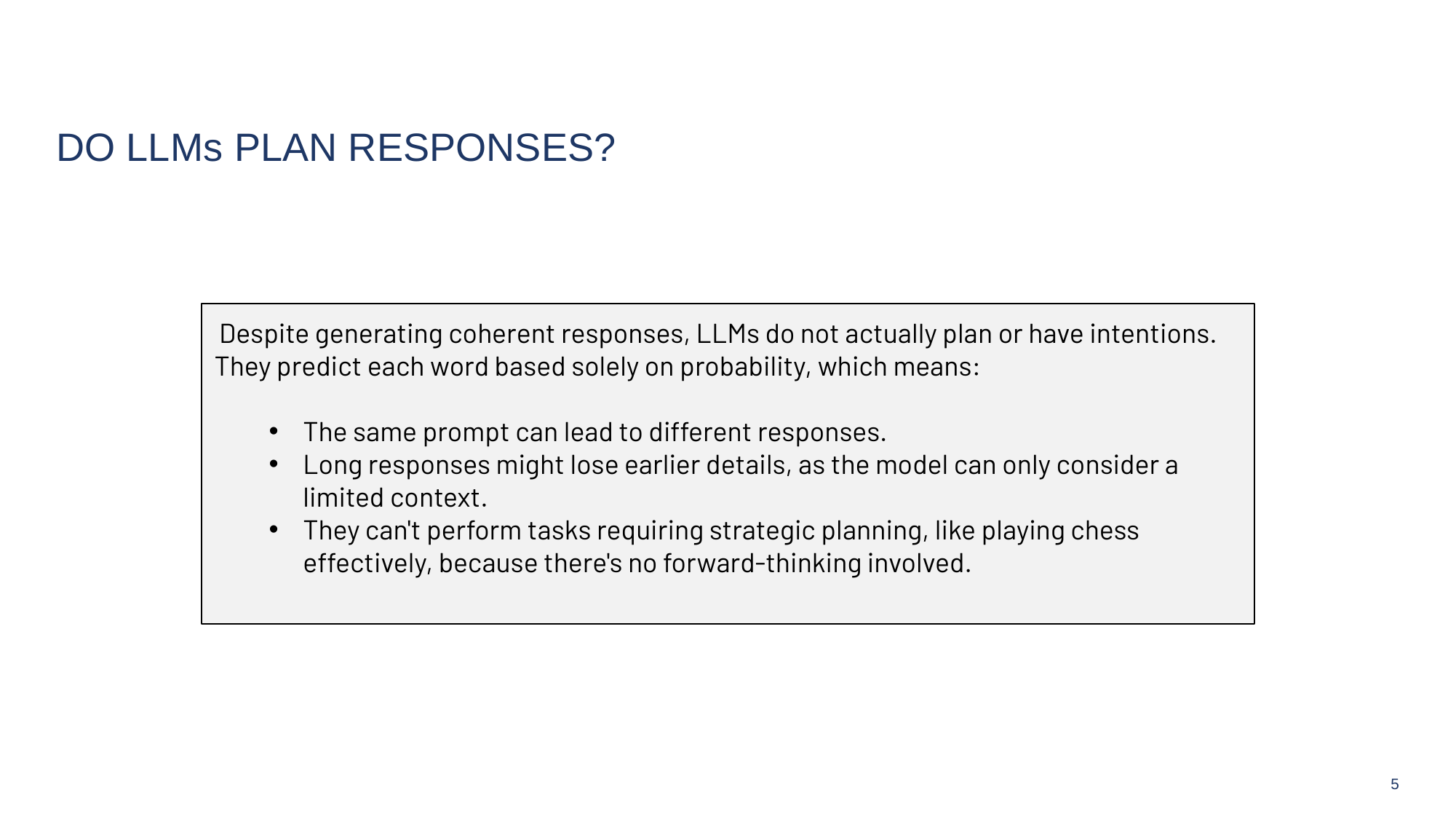

# Do llMs plan responses?
 Despite generating coherent responses, LLMs do not actually plan or have intentions. They predict each word based solely on probability, which means:

The same prompt can lead to different responses.
Long responses might lose earlier details, as the model can only consider a limited context.
They can't perform tasks requiring strategic planning, like playing chess effectively, because there's no forward-thinking involved.

5